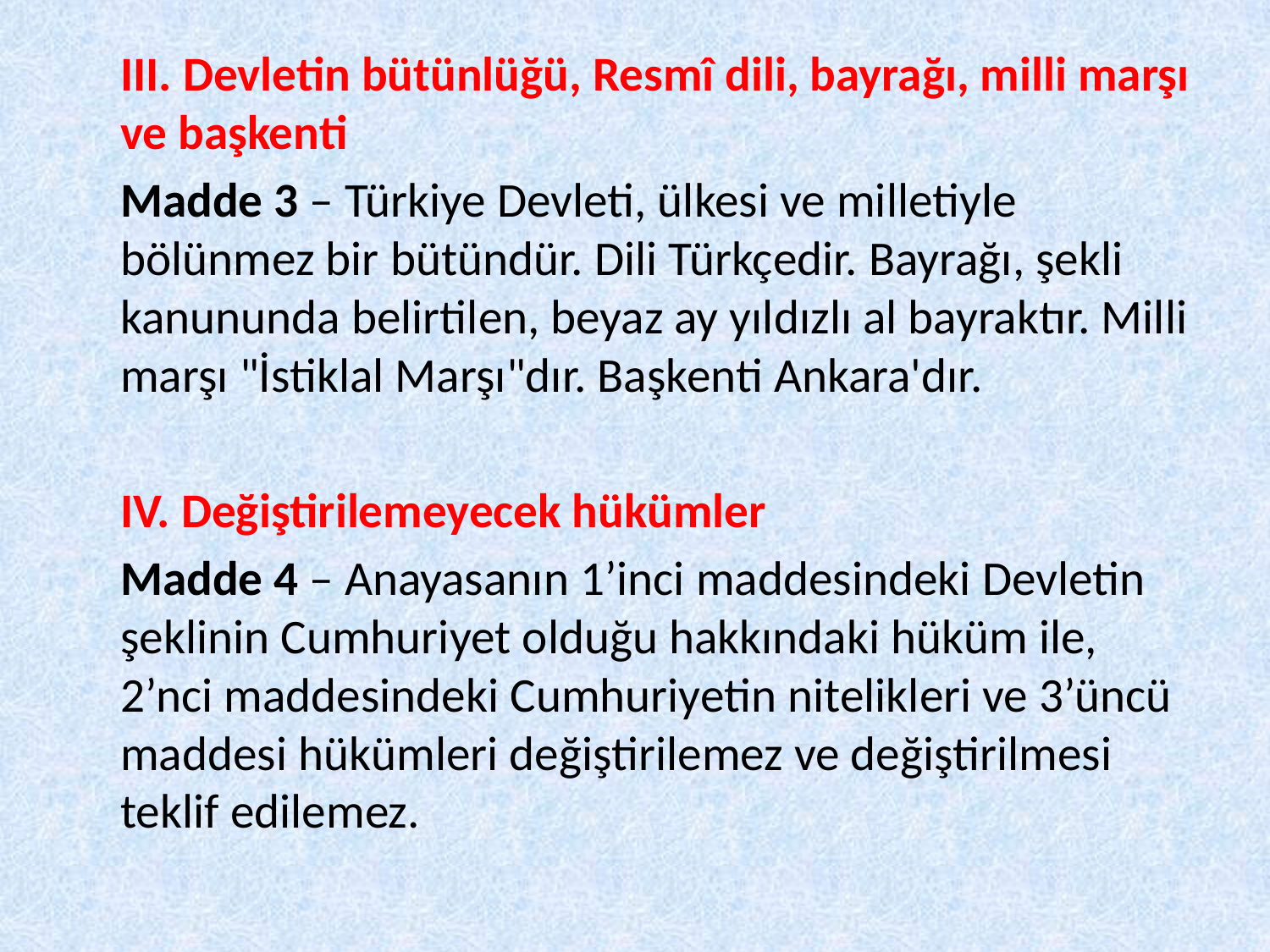

III. Devletin bütünlüğü, Resmî dili, bayrağı, milli marşı ve başkenti
    Madde 3 – Türkiye Devleti, ülkesi ve milletiyle bölünmez bir bütündür. Dili Türkçedir. Bayrağı, şekli kanununda belirtilen, beyaz ay yıldızlı al bayraktır. Milli marşı "İstiklal Marşı"dır. Başkenti Ankara'dır.

	IV. Değiştirilemeyecek hükümler
    Madde 4 – Anayasanın 1’inci maddesindeki Devletin şeklinin Cumhuriyet olduğu hakkındaki hüküm ile, 2’nci maddesindeki Cumhuriyetin nitelikleri ve 3’üncü maddesi hükümleri değiştirilemez ve değiştirilmesi teklif edilemez.